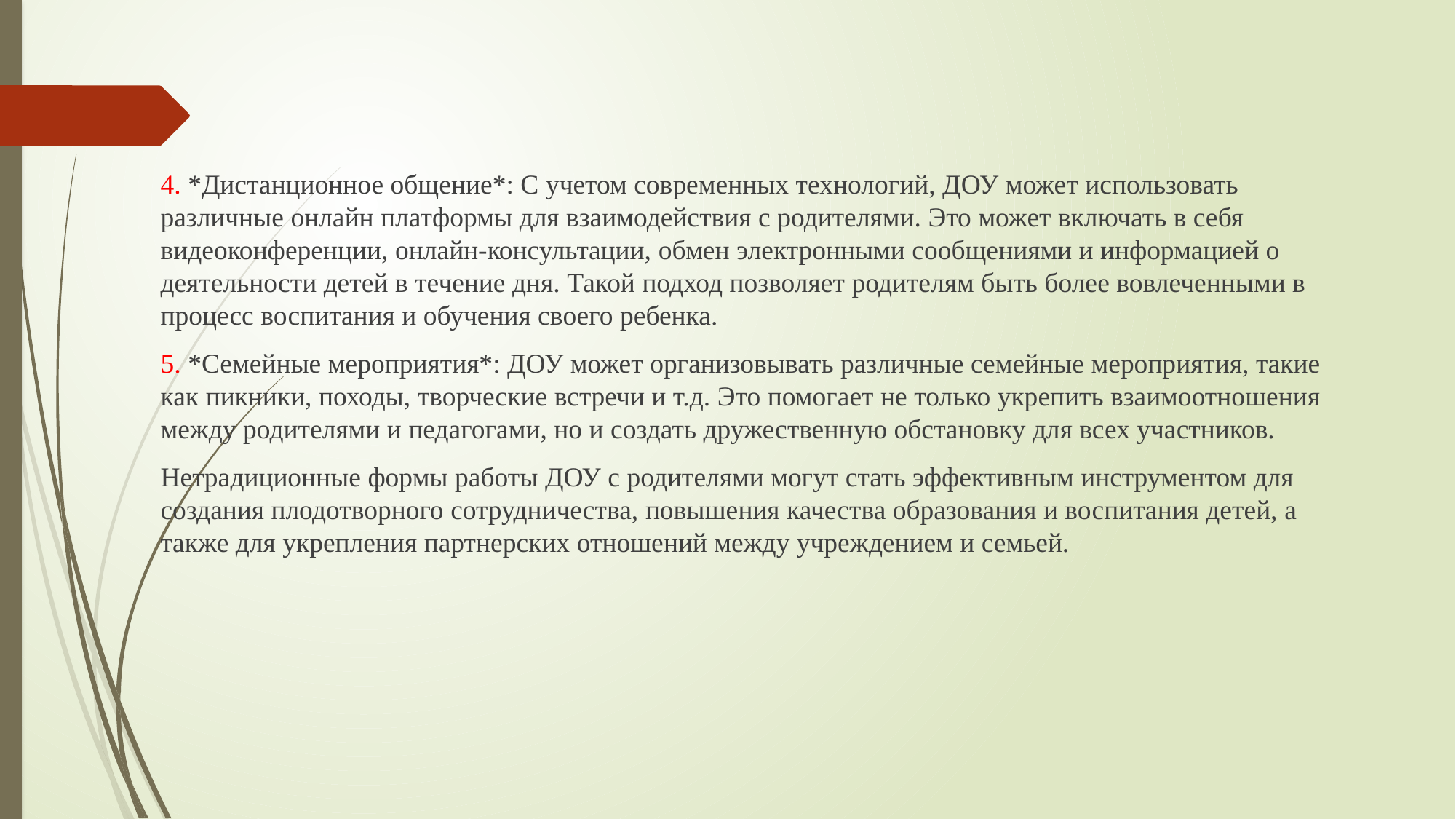

4. *Дистанционное общение*: С учетом современных технологий, ДОУ может использовать различные онлайн платформы для взаимодействия с родителями. Это может включать в себя видеоконференции, онлайн-консультации, обмен электронными сообщениями и информацией о деятельности детей в течение дня. Такой подход позволяет родителям быть более вовлеченными в процесс воспитания и обучения своего ребенка.
5. *Семейные мероприятия*: ДОУ может организовывать различные семейные мероприятия, такие как пикники, походы, творческие встречи и т.д. Это помогает не только укрепить взаимоотношения между родителями и педагогами, но и создать дружественную обстановку для всех участников.
Нетрадиционные формы работы ДОУ с родителями могут стать эффективным инструментом для создания плодотворного сотрудничества, повышения качества образования и воспитания детей, а также для укрепления партнерских отношений между учреждением и семьей.